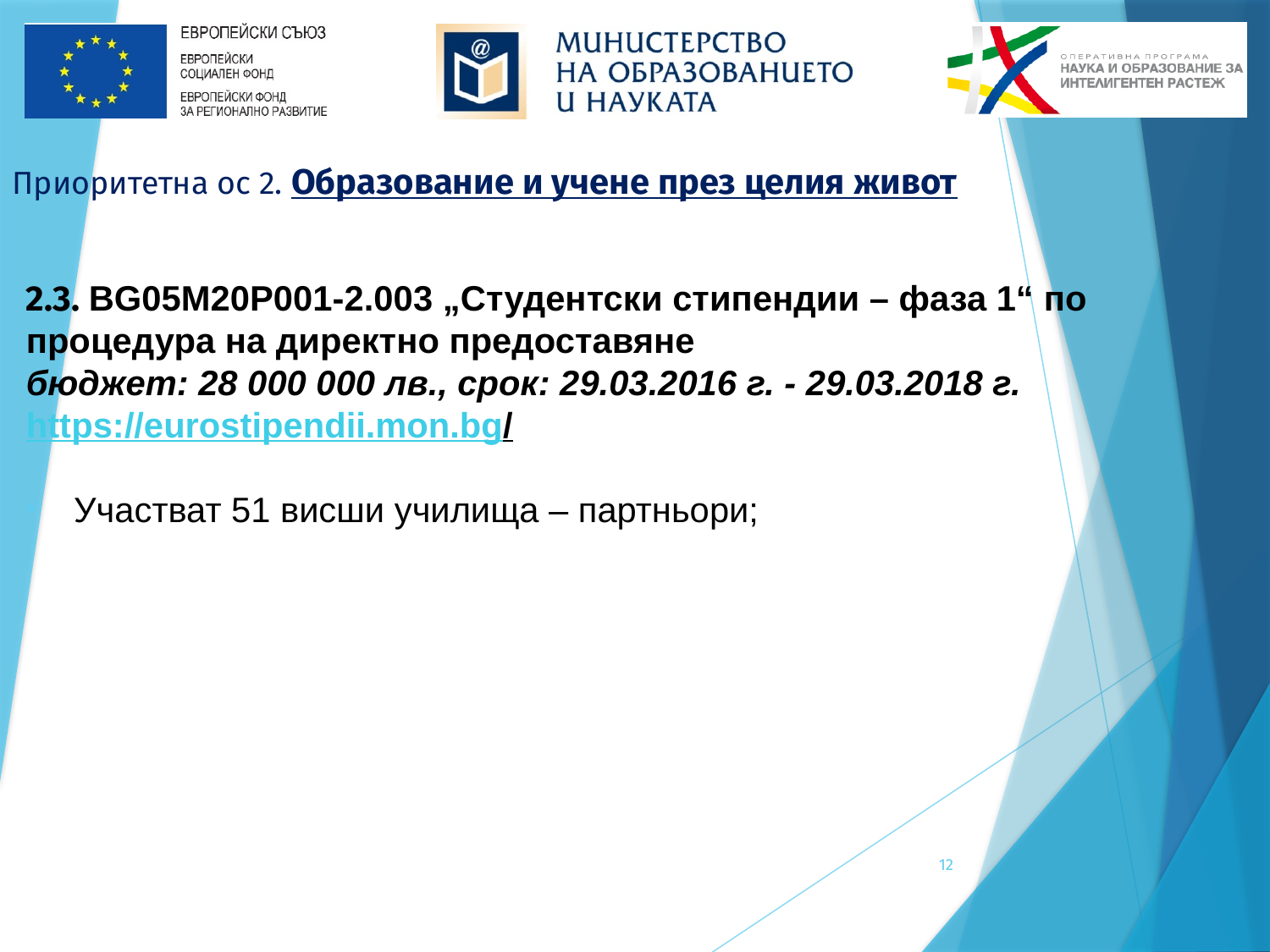

Приоритетна ос 2. Образование и учене през целия живот
2.3. BG05M20P001-2.003 „Студентски стипендии – фаза 1“ по процедура на директно предоставяне
бюджет: 28 000 000 лв., срок: 29.03.2016 г. - 29.03.2018 г.
https://eurostipendii.mon.bg/
Участват 51 висши училища – партньори;
12